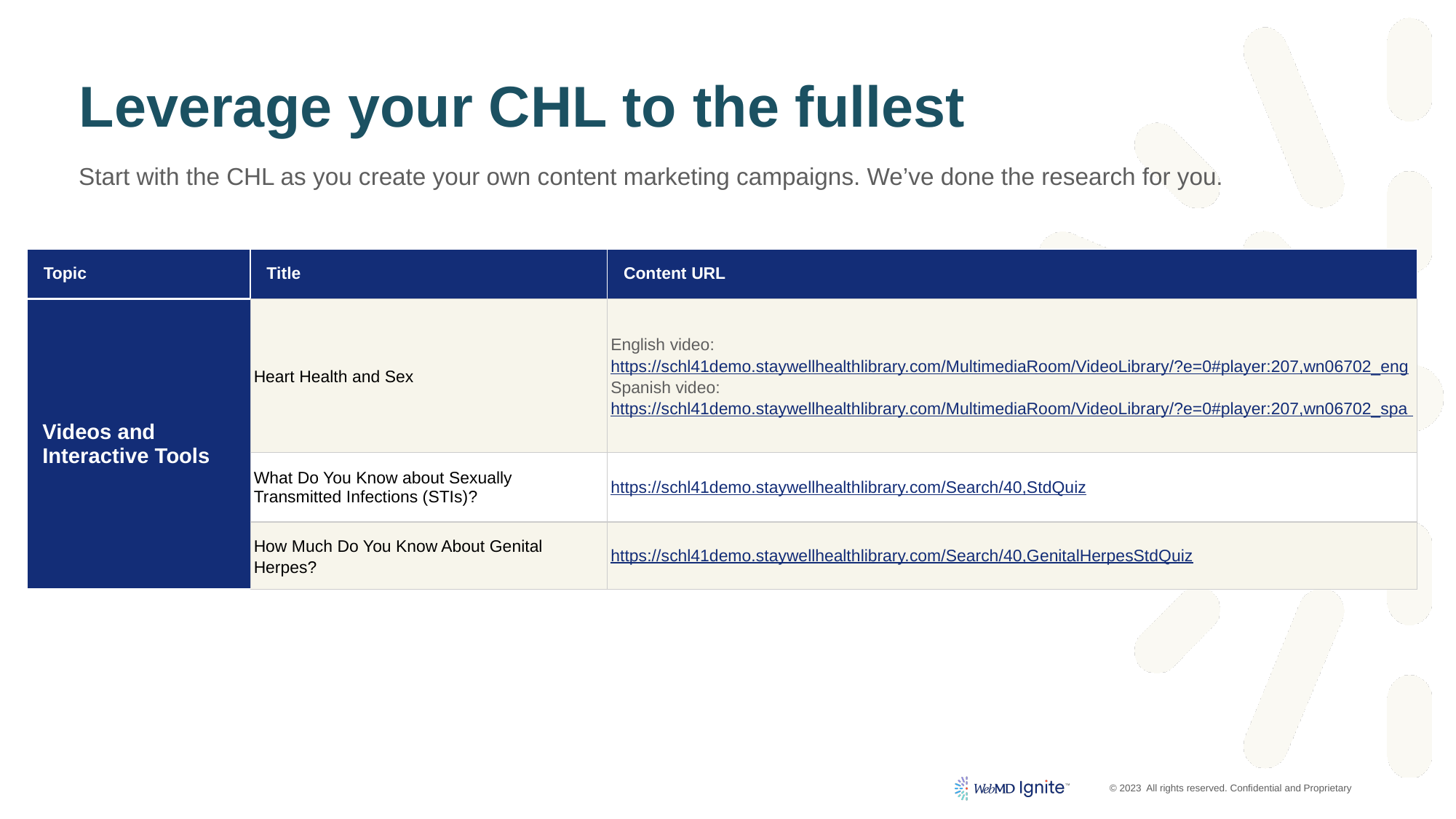

# Leverage your CHL to the fullest
Start with the CHL as you create your own content marketing campaigns. We’ve done the research for you.
| Topic | Title | Content URL |
| --- | --- | --- |
| Videos and Interactive Tools | Heart Health and Sex | English video: https://schl41demo.staywellhealthlibrary.com/MultimediaRoom/VideoLibrary/?e=0#player:207,wn06702\_eng Spanish video: https://schl41demo.staywellhealthlibrary.com/MultimediaRoom/VideoLibrary/?e=0#player:207,wn06702\_spa |
|  | What Do You Know about Sexually Transmitted Infections (STIs)? | https://schl41demo.staywellhealthlibrary.com/Search/40,StdQuiz |
|  | How Much Do You Know About Genital Herpes? | https://schl41demo.staywellhealthlibrary.com/Search/40,GenitalHerpesStdQuiz |